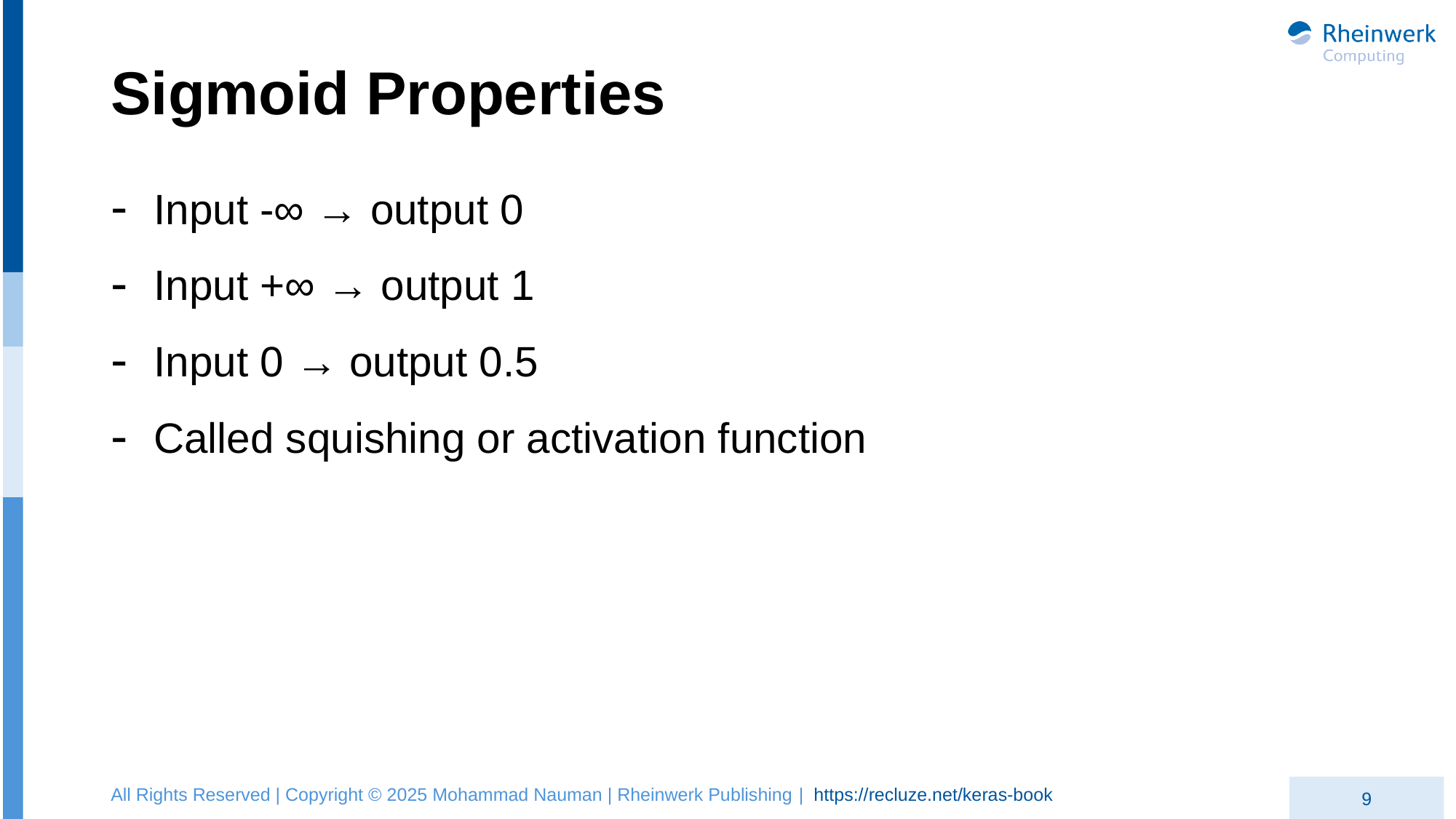

# Sigmoid Properties
Input -∞ → output 0
Input +∞ → output 1
Input 0 → output 0.5
Called squishing or activation function